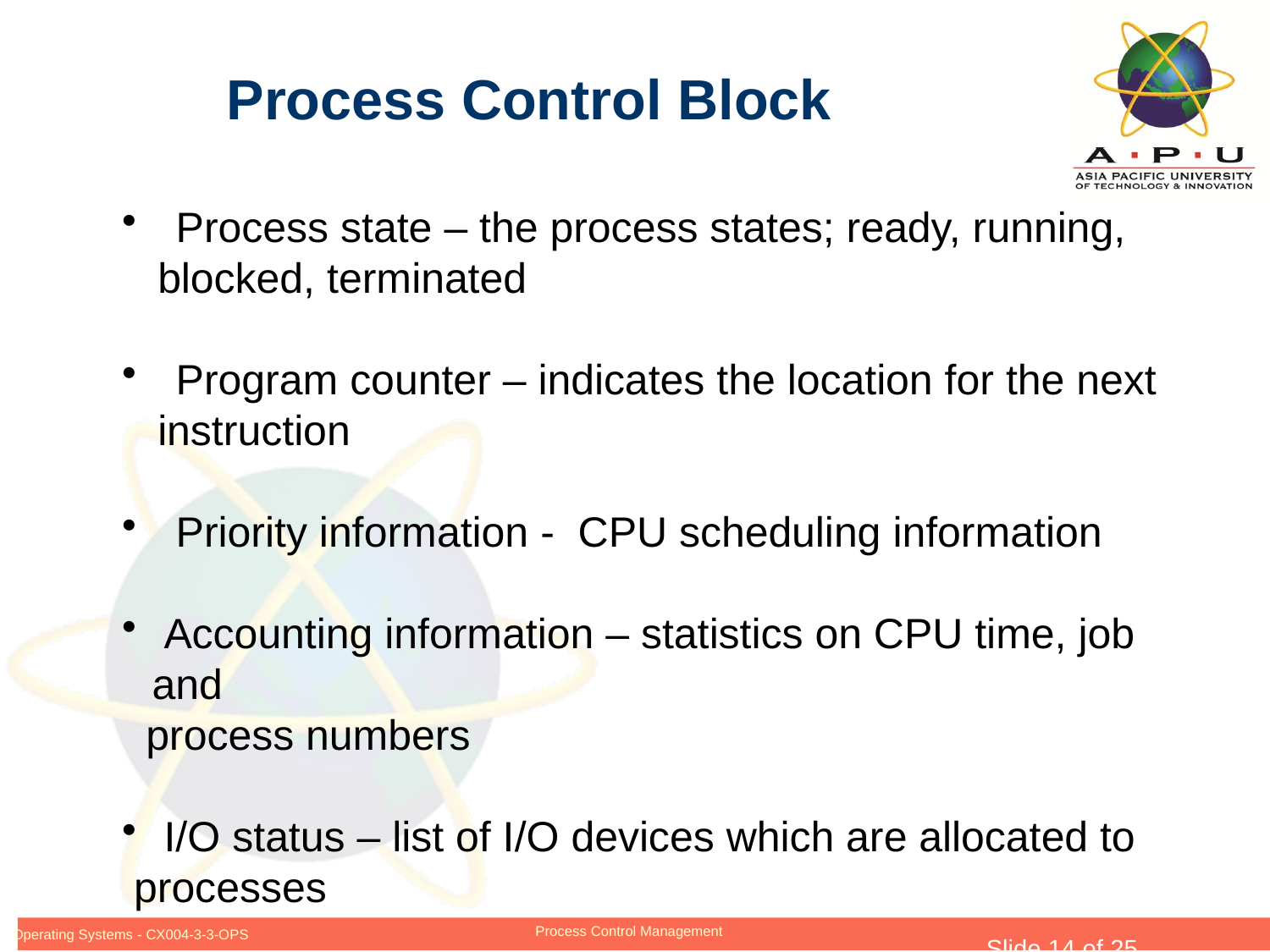

Process Control Block
  Process state – the process states; ready, running,
   blocked, terminated

  Program counter – indicates the location for the next
   instruction

  Priority information -  CPU scheduling information

 Accounting information – statistics on CPU time, job and
  process numbers

 I/O status – list of I/O devices which are allocated to
 processes

Slide 14 of 25